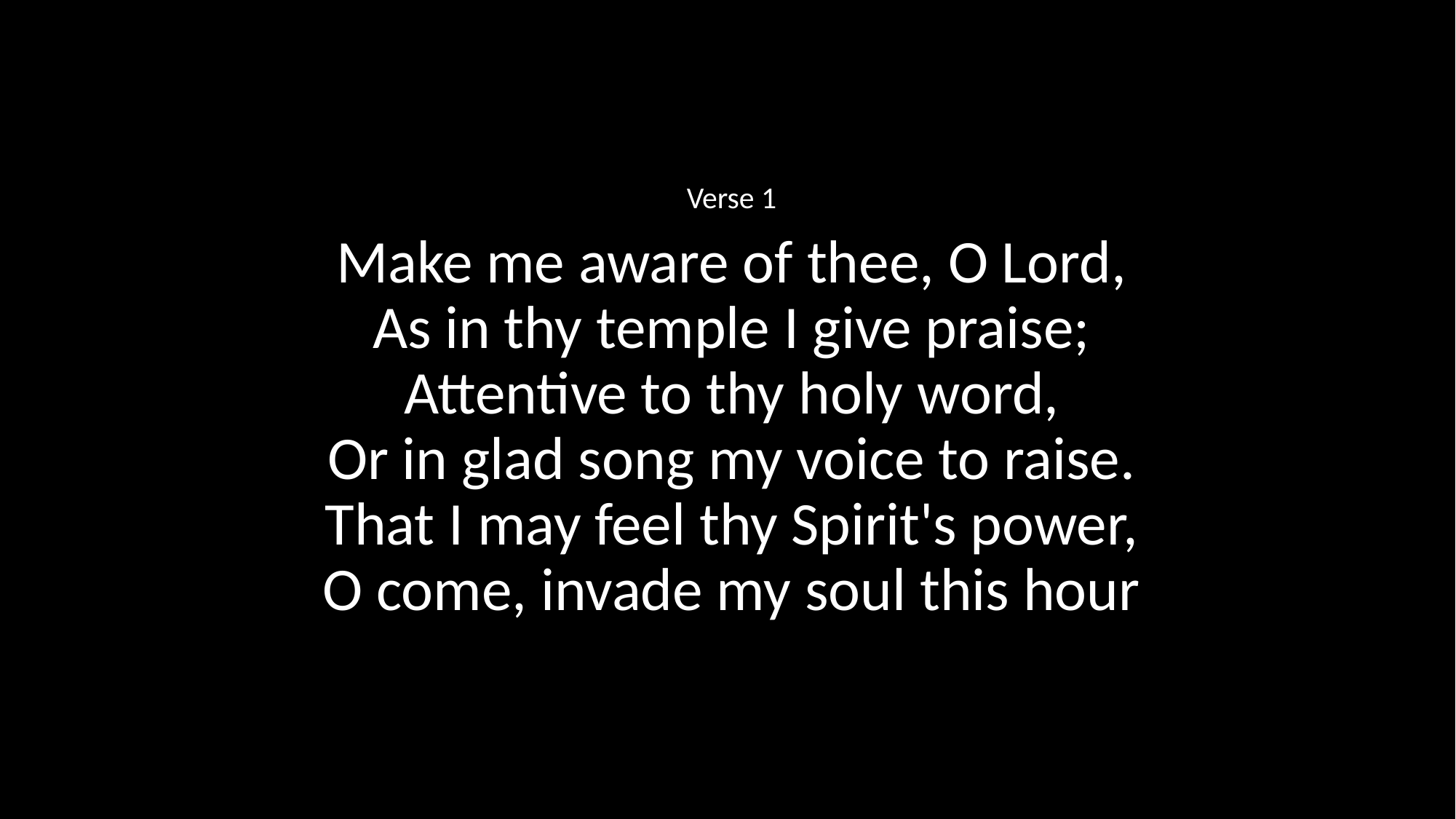

Verse 1
Make me aware of thee, O Lord,
As in thy temple I give praise;
Attentive to thy holy word,
Or in glad song my voice to raise.
That I may feel thy Spirit's power,
O come, invade my soul this hour